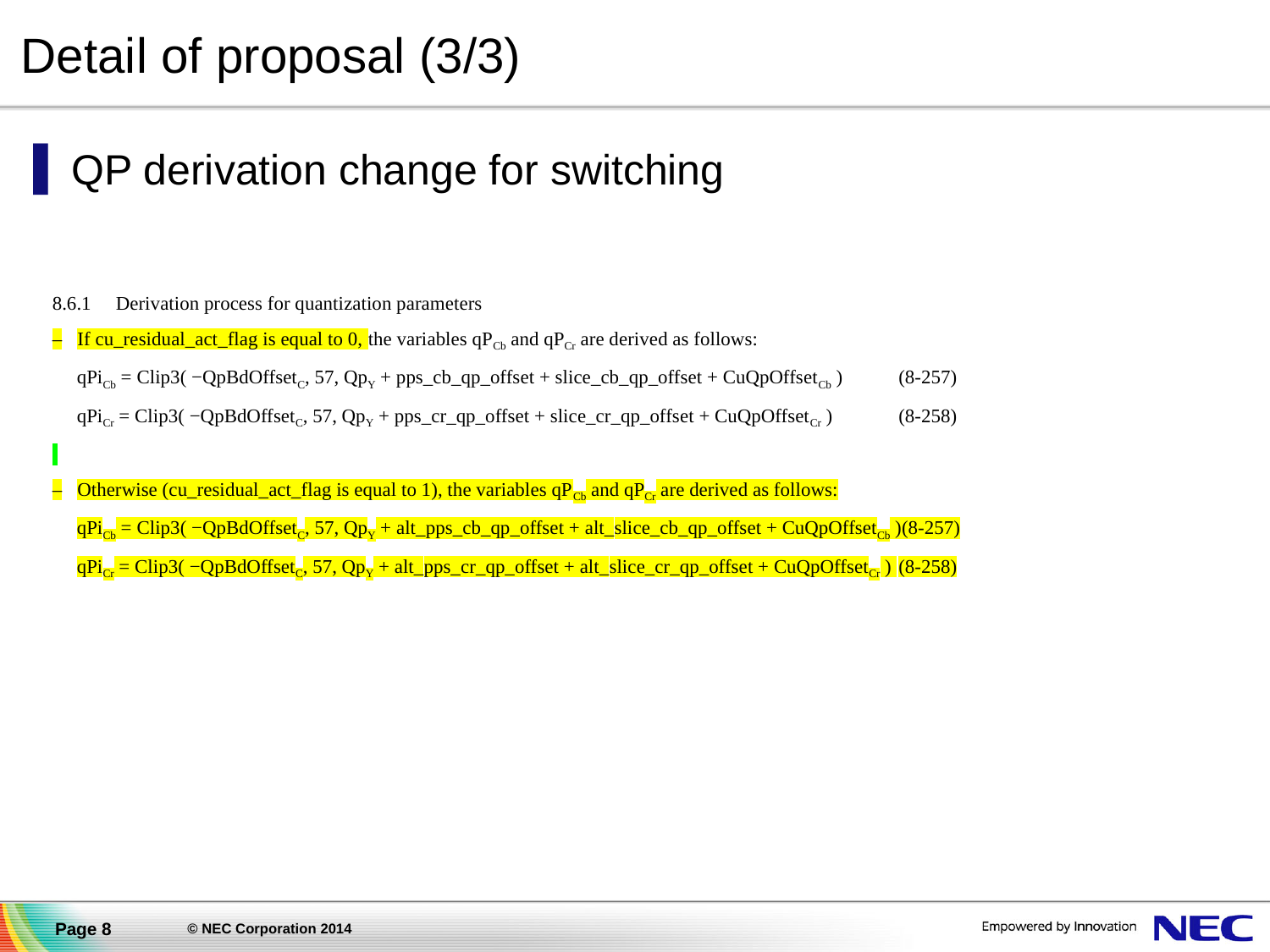

# Detail of proposal (3/3)
QP derivation change for switching
8.6.1	Derivation process for quantization parameters
–	If cu_residual_act_flag is equal to 0, the variables qPCb and qPCr are derived as follows:
qPiCb = Clip3( −QpBdOffsetC, 57, QpY + pps_cb_qp_offset + slice_cb_qp_offset + CuQpOffsetCb )	(8‑257)
qPiCr = Clip3( −QpBdOffsetC, 57, QpY + pps_cr_qp_offset + slice_cr_qp_offset + CuQpOffsetCr )	(8‑258)

–	Otherwise (cu_residual_act_flag is equal to 1), the variables qPCb and qPCr are derived as follows:
qPiCb = Clip3( −QpBdOffsetC, 57, QpY + alt_pps_cb_qp_offset + alt_slice_cb_qp_offset + CuQpOffsetCb )	(8‑257)
qPiCr = Clip3( −QpBdOffsetC, 57, QpY + alt_pps_cr_qp_offset + alt_slice_cr_qp_offset + CuQpOffsetCr ) 	(8‑258)